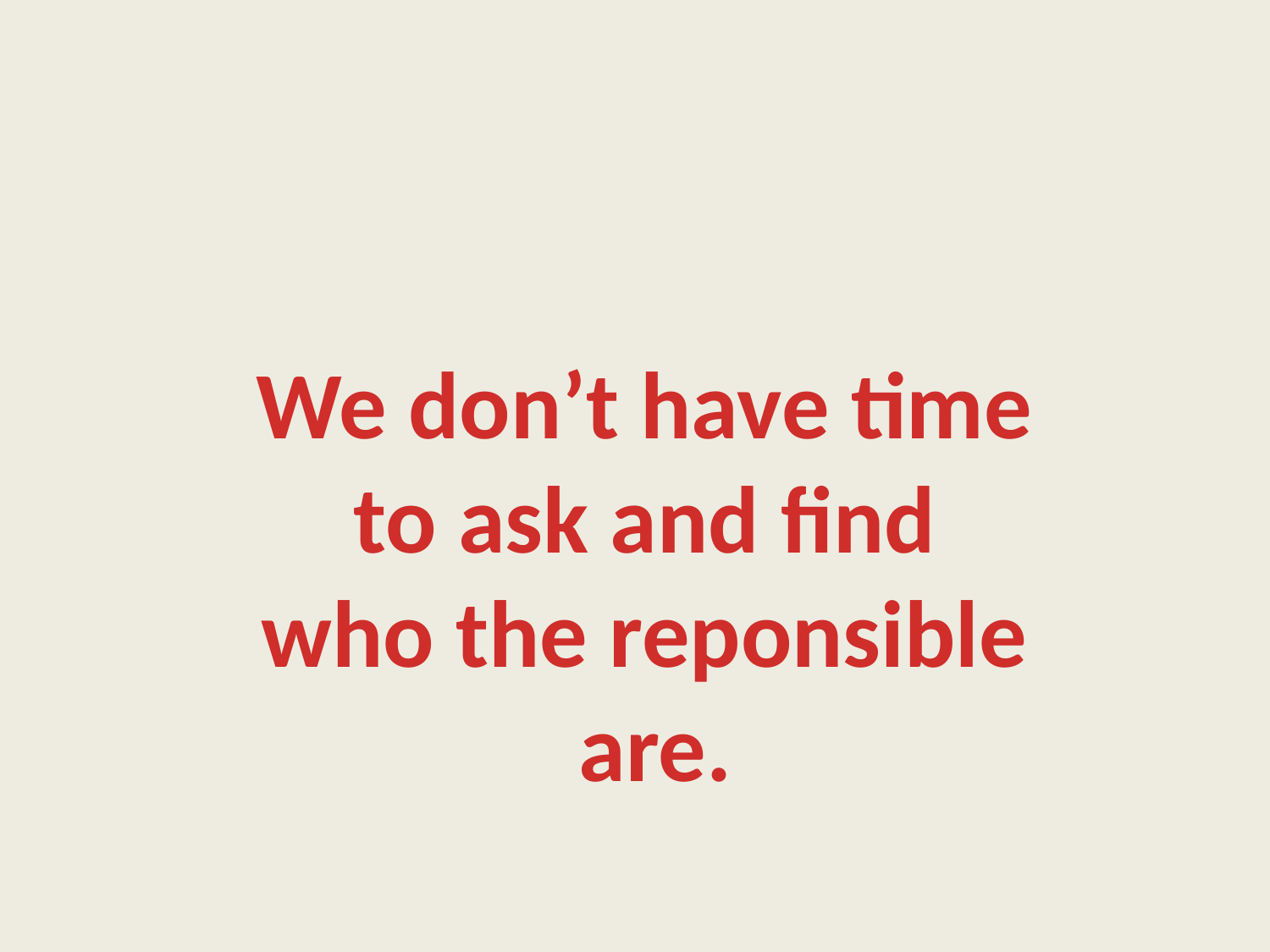

We don’t have time
to ask and find
who the reponsible
are.